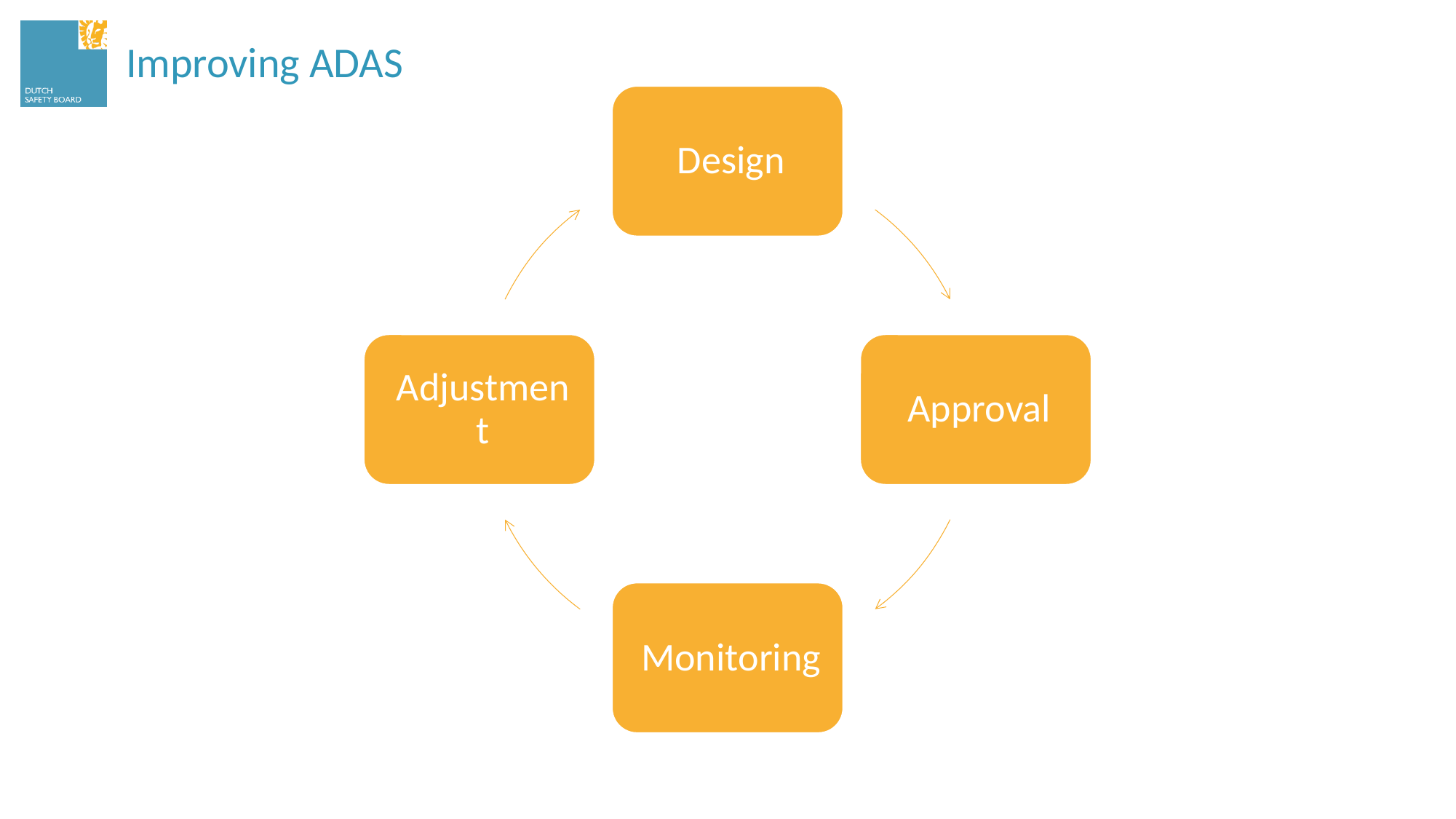

# Improving ADAS
Design
Approval
Monitoring
Adjustment